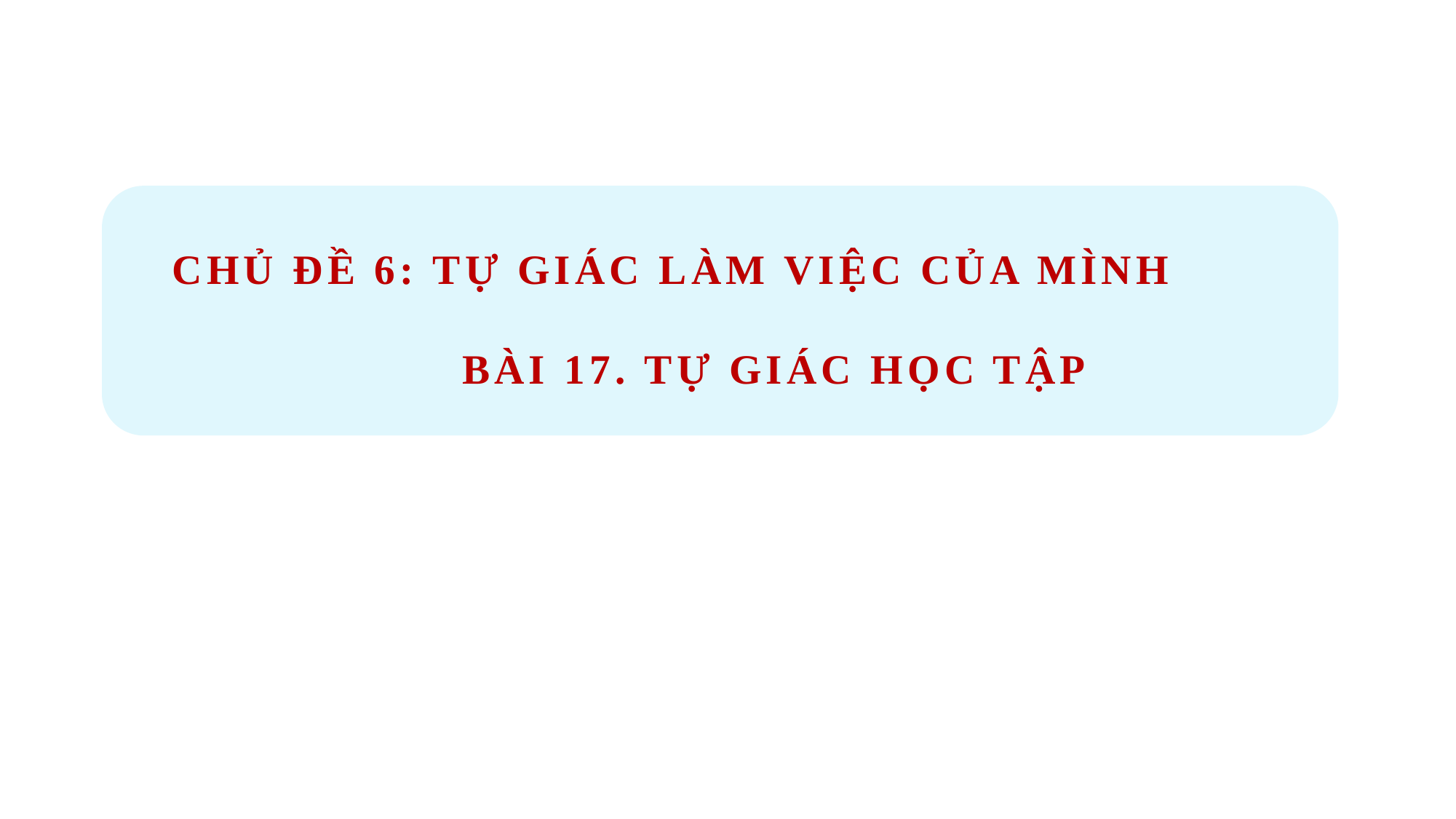

Chủ đề 6: tự giác làm việc của mình
Bài 17. tự giác học tập